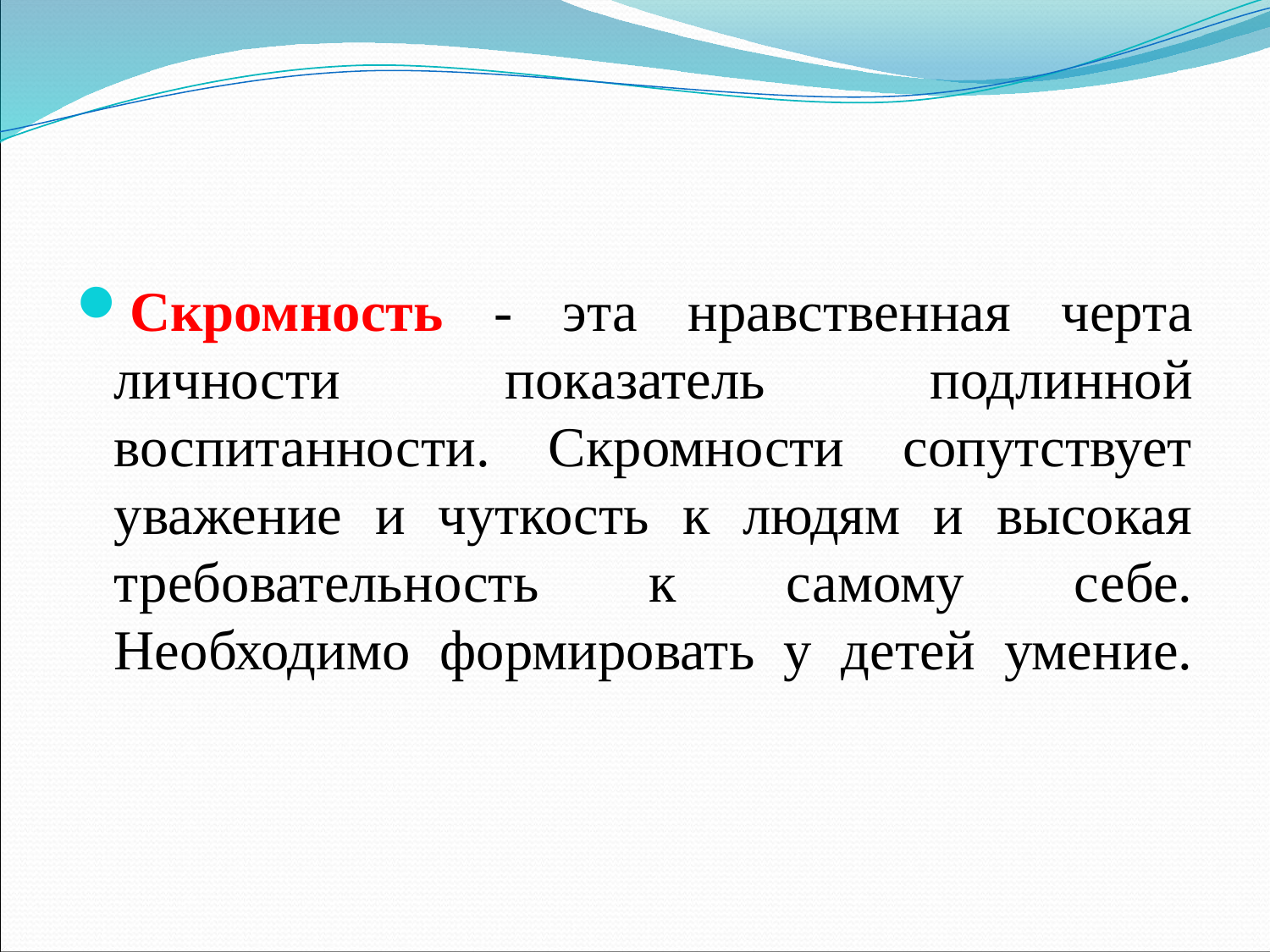

#
Скромность - эта нравственная черта личности показатель подлинной воспитанности. Скромности сопутствует уважение и чуткость к людям и высокая требовательность к самому себе. Необходимо формировать у детей умение.